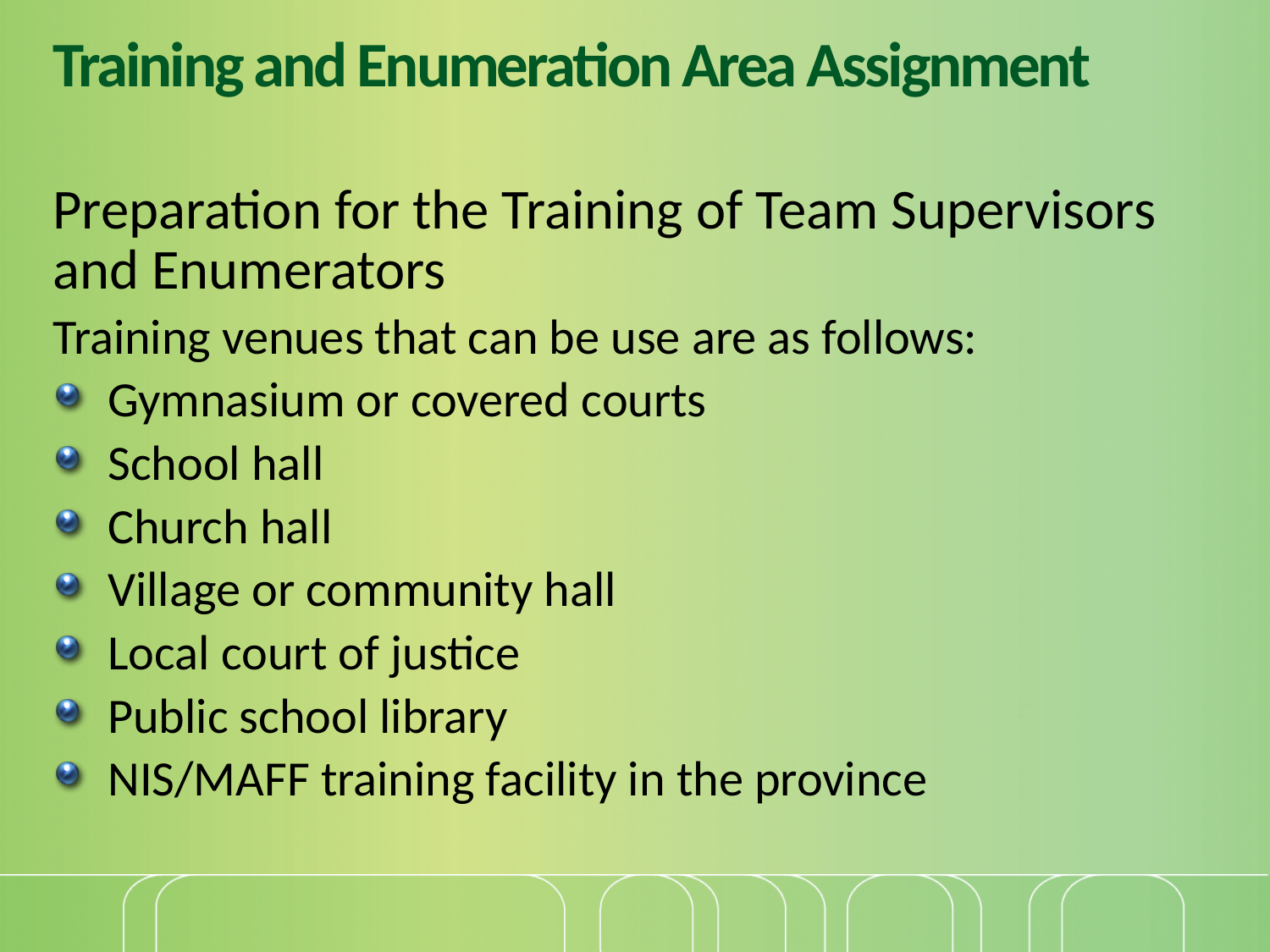

# Training and Enumeration Area Assignment
Preparation for the Training of Team Supervisors and Enumerators
Training venues that can be use are as follows:
Gymnasium or covered courts
School hall
Church hall
Village or community hall
Local court of justice
Public school library
NIS/MAFF training facility in the province